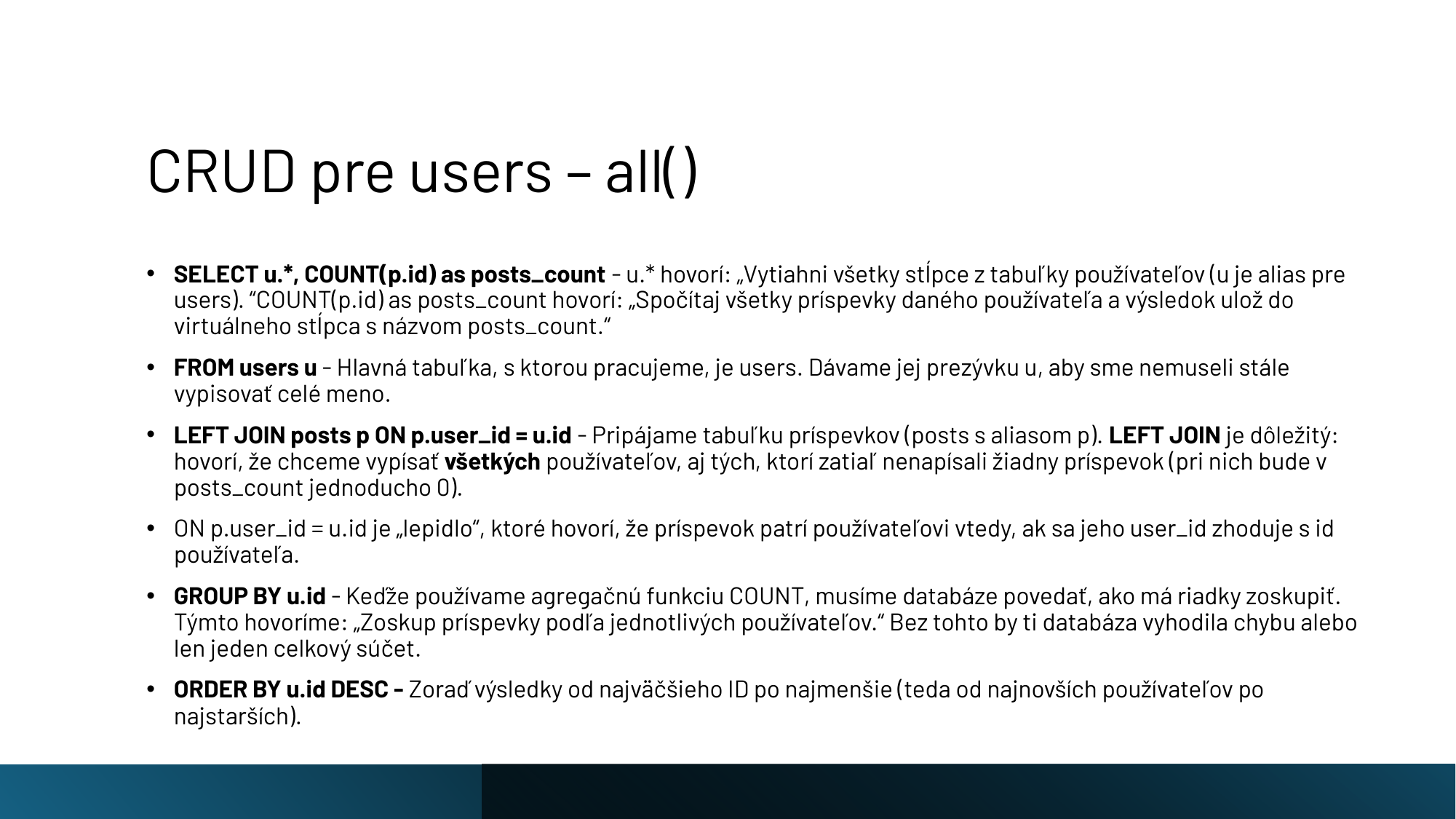

# CRUD pre users – all()
SELECT u.*, COUNT(p.id) as posts_count - u.* hovorí: „Vytiahni všetky stĺpce z tabuľky používateľov (u je alias pre users). “COUNT(p.id) as posts_count hovorí: „Spočítaj všetky príspevky daného používateľa a výsledok ulož do virtuálneho stĺpca s názvom posts_count.“
FROM users u - Hlavná tabuľka, s ktorou pracujeme, je users. Dávame jej prezývku u, aby sme nemuseli stále vypisovať celé meno.
LEFT JOIN posts p ON p.user_id = u.id - Pripájame tabuľku príspevkov (posts s aliasom p). LEFT JOIN je dôležitý: hovorí, že chceme vypísať všetkých používateľov, aj tých, ktorí zatiaľ nenapísali žiadny príspevok (pri nich bude v posts_count jednoducho 0).
ON p.user_id = u.id je „lepidlo“, ktoré hovorí, že príspevok patrí používateľovi vtedy, ak sa jeho user_id zhoduje s id používateľa.
GROUP BY u.id - Keďže používame agregačnú funkciu COUNT, musíme databáze povedať, ako má riadky zoskupiť. Týmto hovoríme: „Zoskup príspevky podľa jednotlivých používateľov.“ Bez tohto by ti databáza vyhodila chybu alebo len jeden celkový súčet.
ORDER BY u.id DESC - Zoraď výsledky od najväčšieho ID po najmenšie (teda od najnovších používateľov po najstarších).